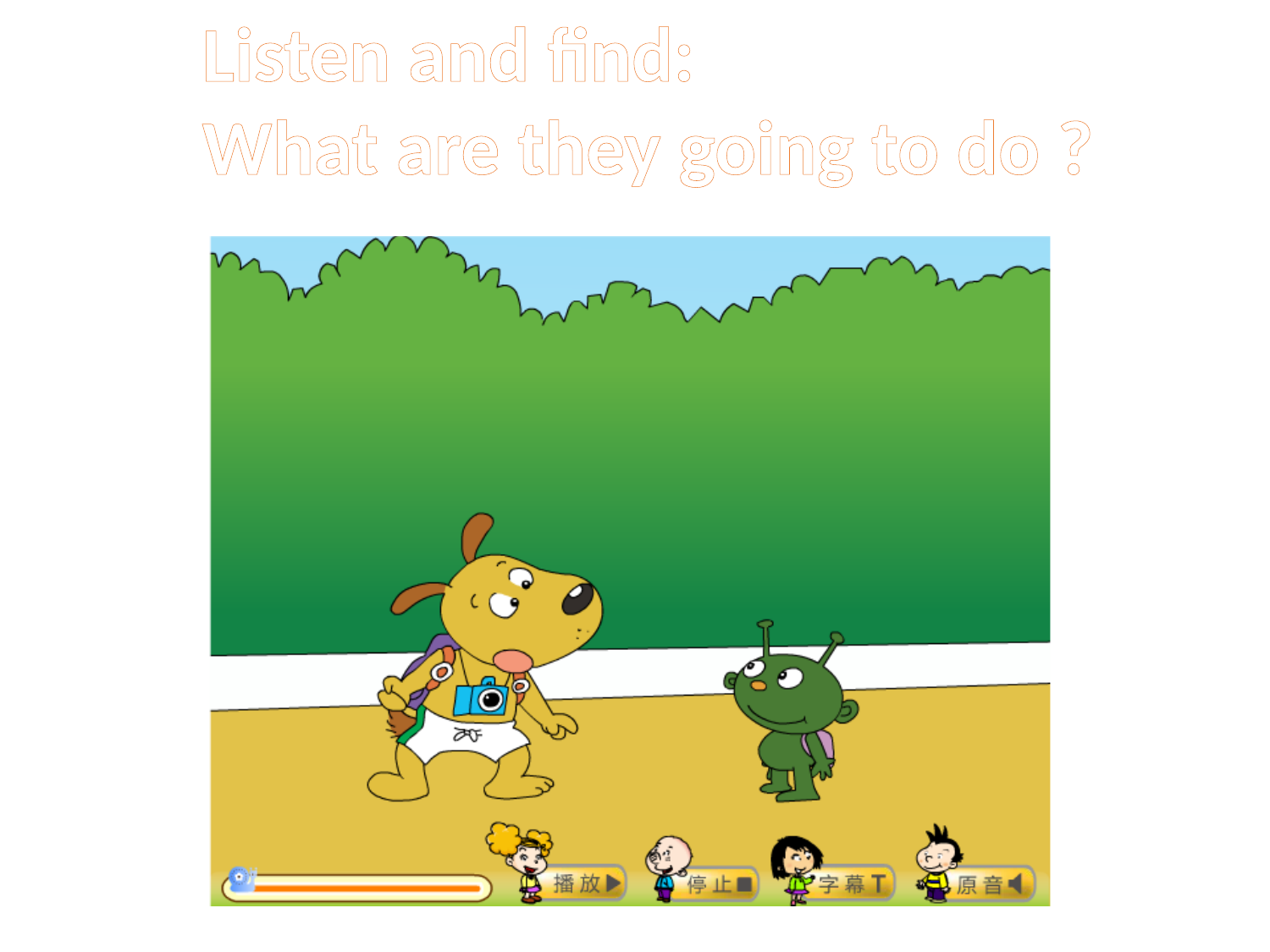

Listen and find:
What are they going to do ?